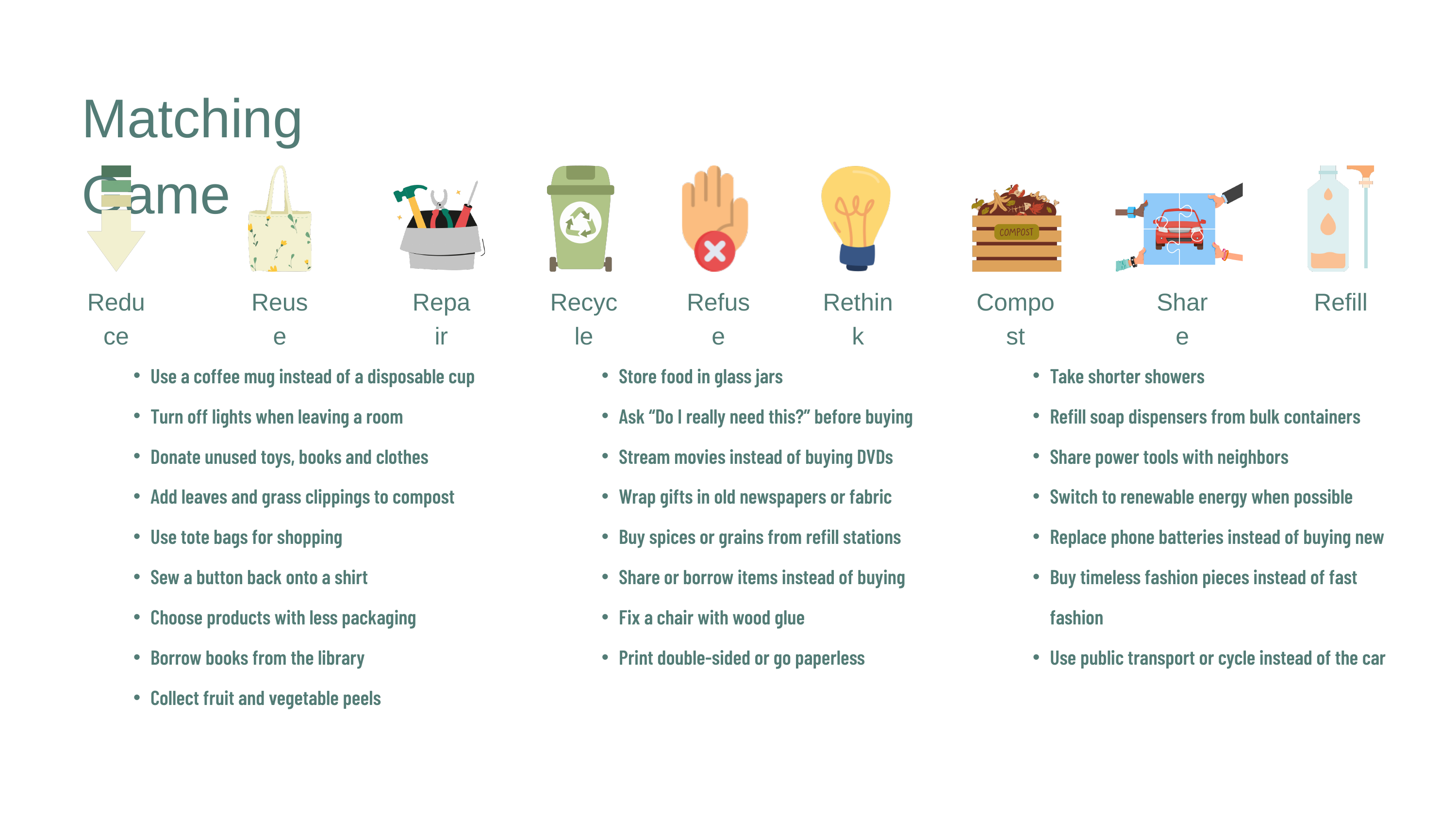

Matching Game

Reduce
Reuse
Repair
Recycle
Refuse
Rethink
Compost
Share
Refill
Use a coffee mug instead of a disposable cup
Turn off lights when leaving a room
Donate unused toys, books and clothes
Add leaves and grass clippings to compost
Use tote bags for shopping
Sew a button back onto a shirt
Choose products with less packaging
Borrow books from the library
Collect fruit and vegetable peels
Store food in glass jars
Ask “Do I really need this?” before buying
Stream movies instead of buying DVDs
Wrap gifts in old newspapers or fabric
Buy spices or grains from refill stations
Share or borrow items instead of buying
Fix a chair with wood glue
Print double-sided or go paperless
Take shorter showers
Refill soap dispensers from bulk containers
Share power tools with neighbors
Switch to renewable energy when possible
Replace phone batteries instead of buying new
Buy timeless fashion pieces instead of fast fashion
Use public transport or cycle instead of the car